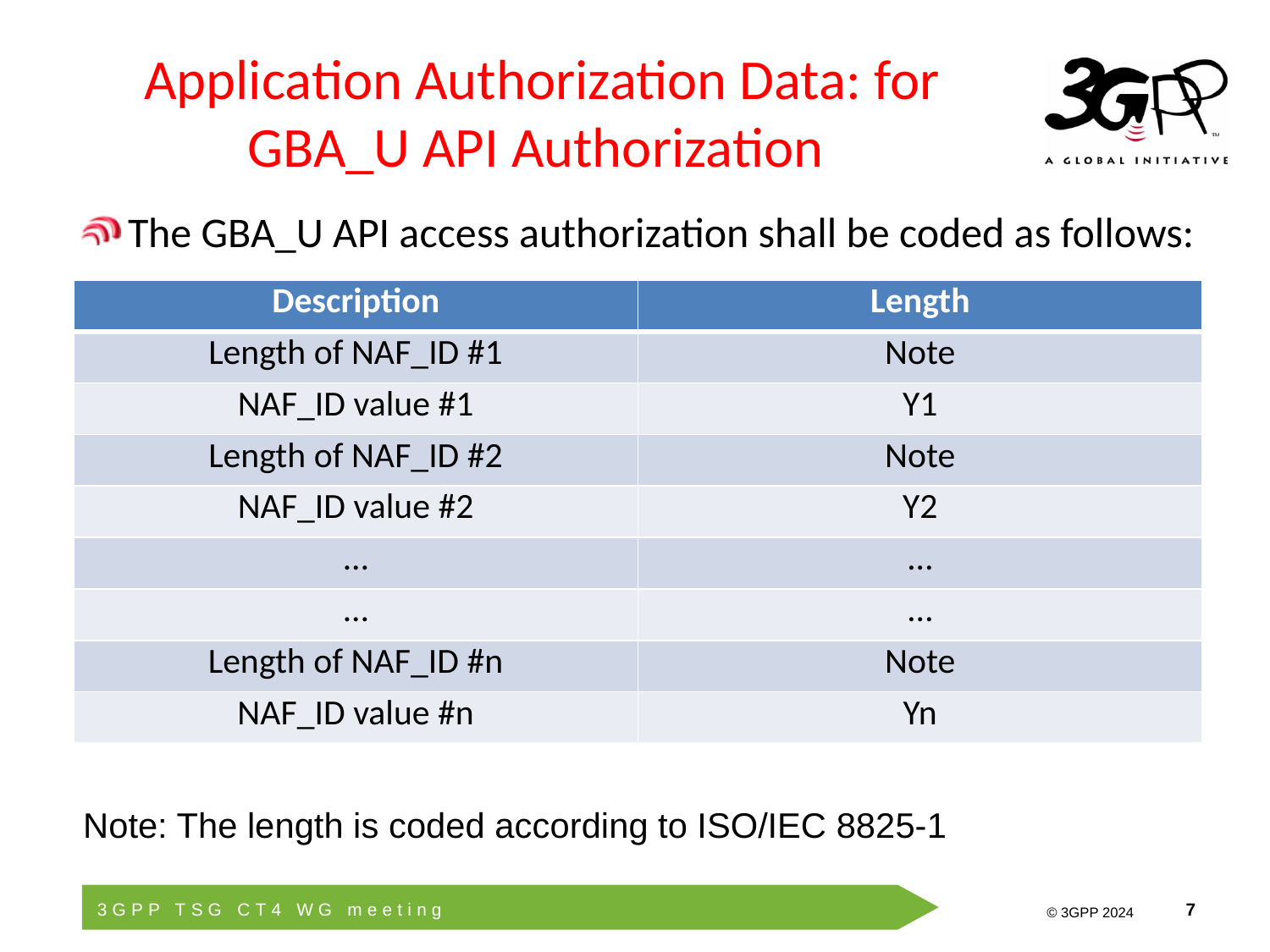

# Application Authorization Data: for GBA_U API Authorization
The GBA_U API access authorization shall be coded as follows:
| Description | Length |
| --- | --- |
| Length of NAF\_ID #1 | Note |
| NAF\_ID value #1 | Y1 |
| Length of NAF\_ID #2 | Note |
| NAF\_ID value #2 | Y2 |
| … | … |
| … | … |
| Length of NAF\_ID #n | Note |
| NAF\_ID value #n | Yn |
Note: The length is coded according to ISO/IEC 8825-1